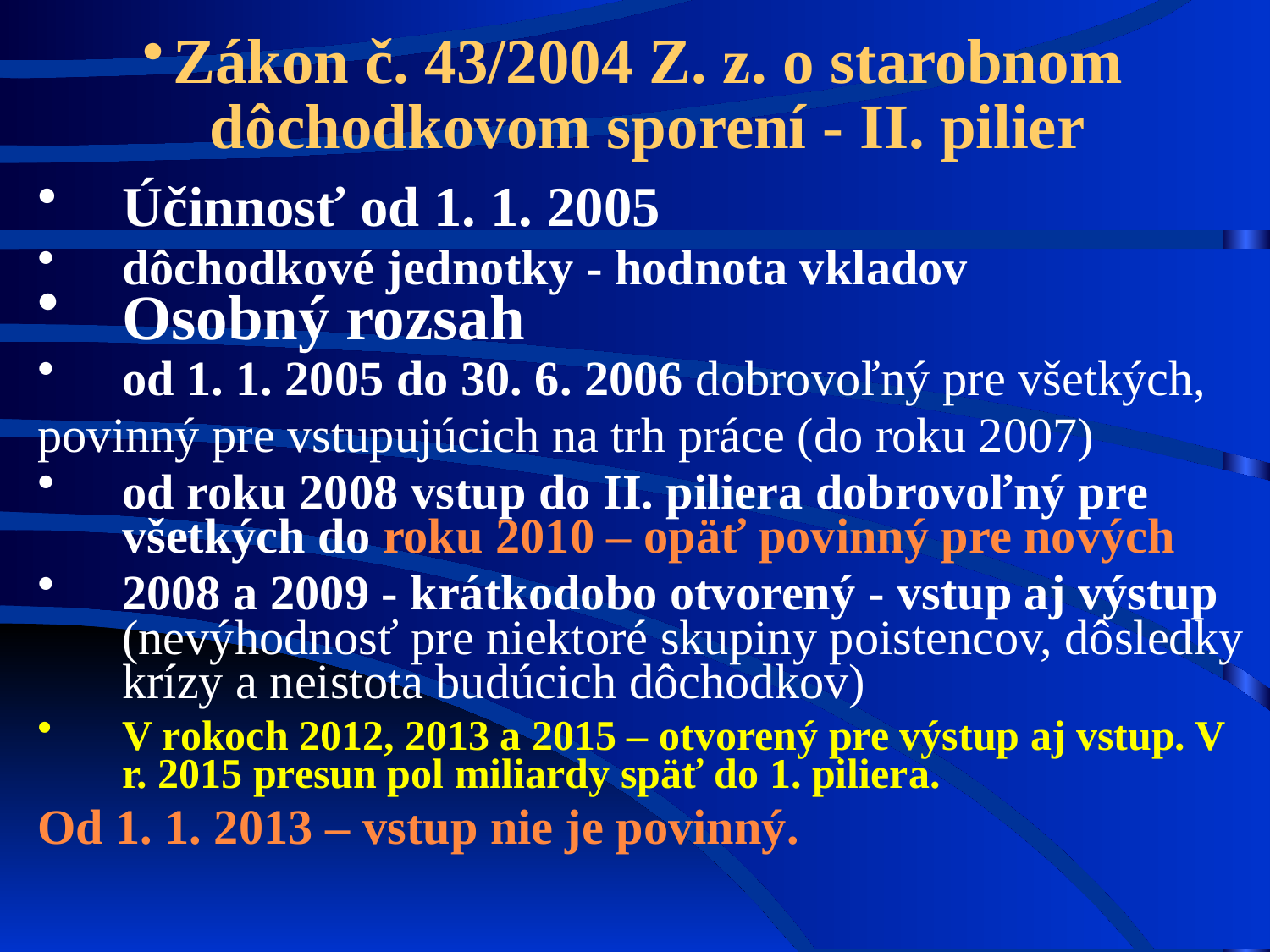

Zákon č. 43/2004 Z. z. o starobnom dôchodkovom sporení - II. pilier
Účinnosť od 1. 1. 2005
dôchodkové jednotky - hodnota vkladov
Osobný rozsah
od 1. 1. 2005 do 30. 6. 2006 dobrovoľný pre všetkých,
povinný pre vstupujúcich na trh práce (do roku 2007)
od roku 2008 vstup do II. piliera dobrovoľný pre všetkých do roku 2010 – opäť povinný pre nových
2008 a 2009 - krátkodobo otvorený - vstup aj výstup (nevýhodnosť pre niektoré skupiny poistencov, dôsledky krízy a neistota budúcich dôchodkov)
V rokoch 2012, 2013 a 2015 – otvorený pre výstup aj vstup. V r. 2015 presun pol miliardy späť do 1. piliera.
Od 1. 1. 2013 – vstup nie je povinný.